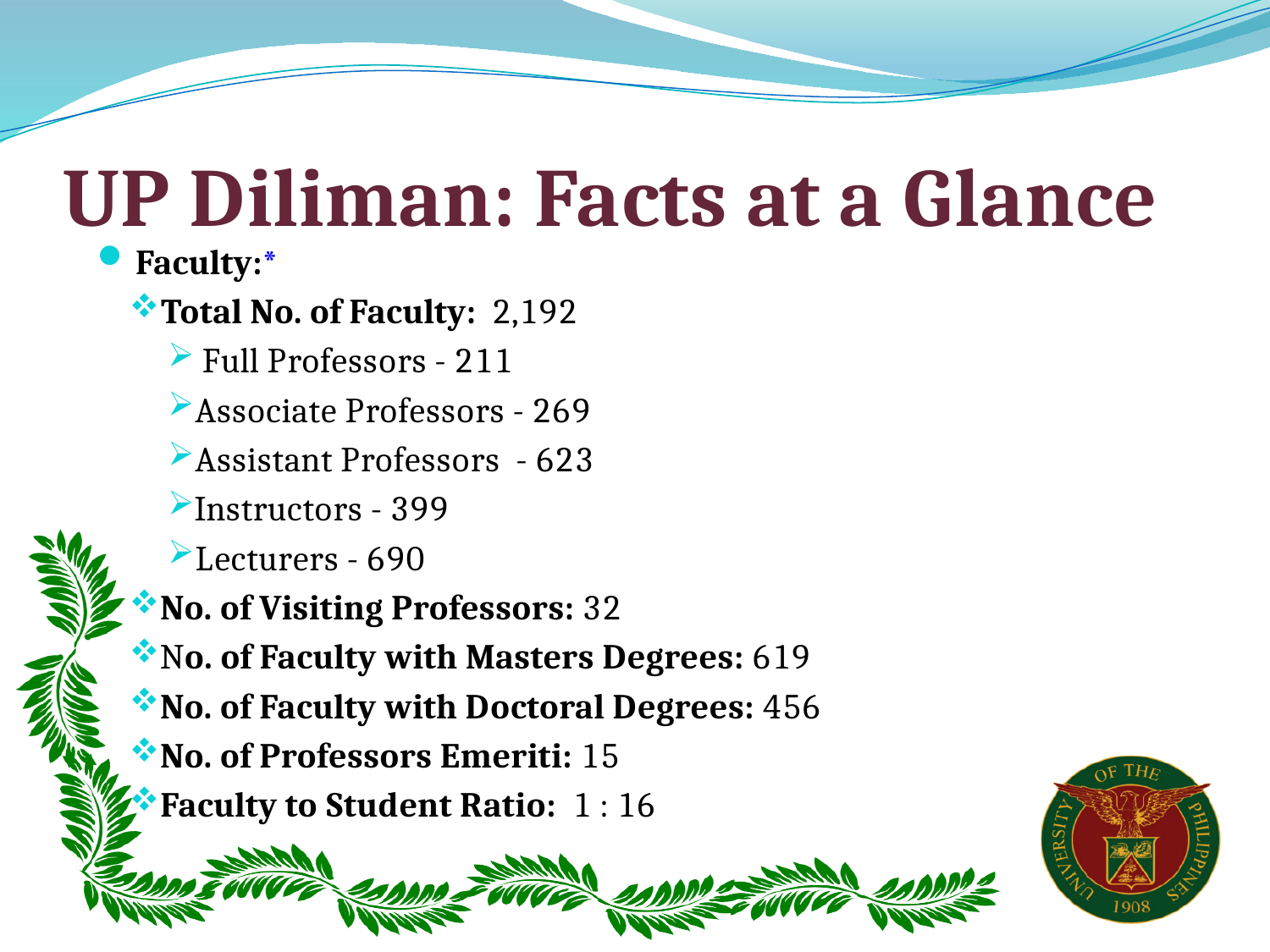

# UP Diliman: Facts at a Glance
Faculty:*
Total No. of Faculty:  2,192
 Full Professors - 211
Associate Professors - 269
Assistant Professors  - 623
Instructors - 399
Lecturers - 690
No. of Visiting Professors: 32
No. of Faculty with Masters Degrees: 619
No. of Faculty with Doctoral Degrees: 456
No. of Professors Emeriti: 15
Faculty to Student Ratio:  1 : 16